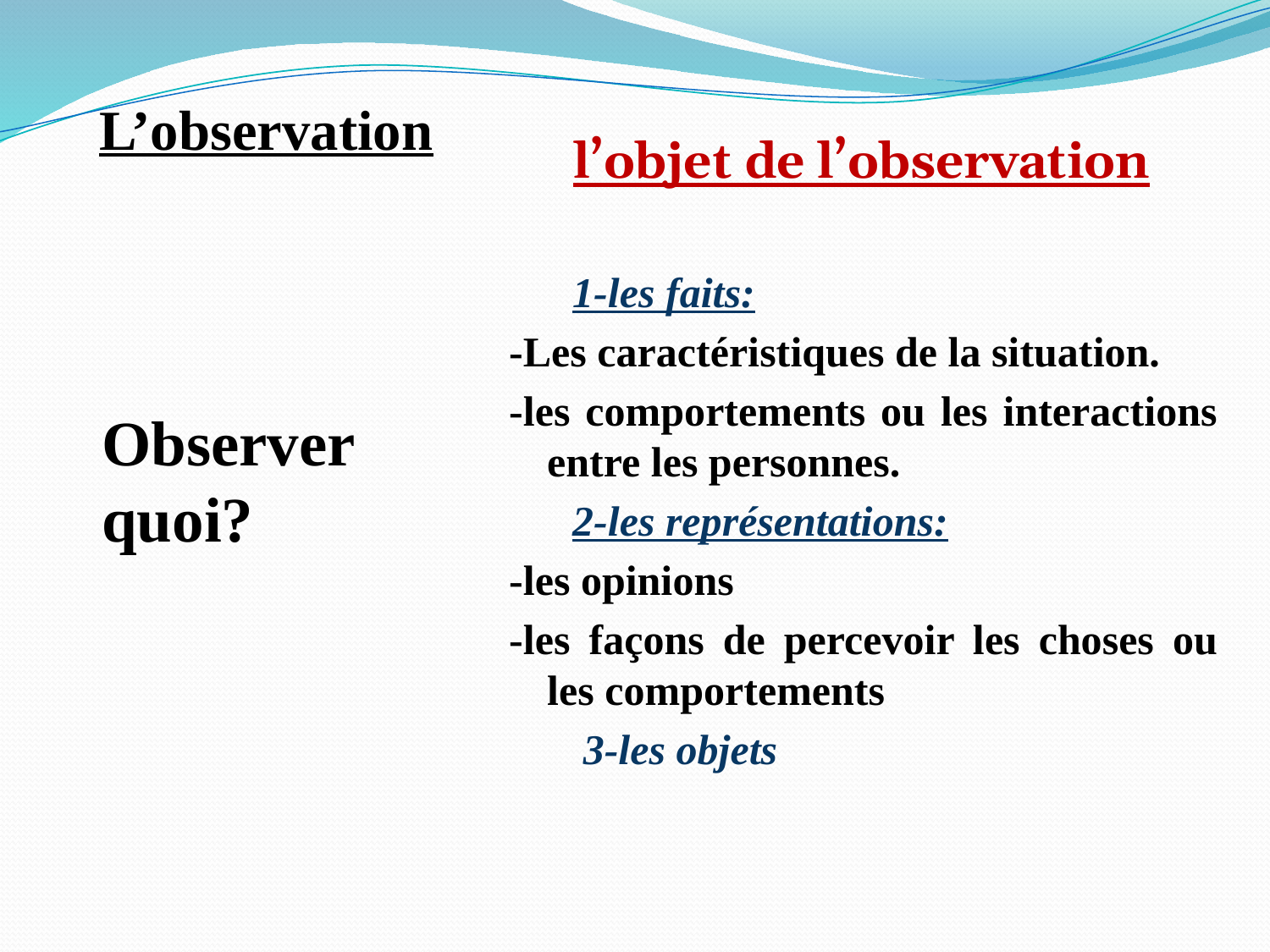

# L’observation
     l’objet de l’observation

      1-les faits:
-Les caractéristiques de la situation.
-les comportements ou les interactions entre les personnes.
      2-les représentations:
-les opinions
-les façons de percevoir les choses ou les comportements
       3-les objets

Observer quoi?